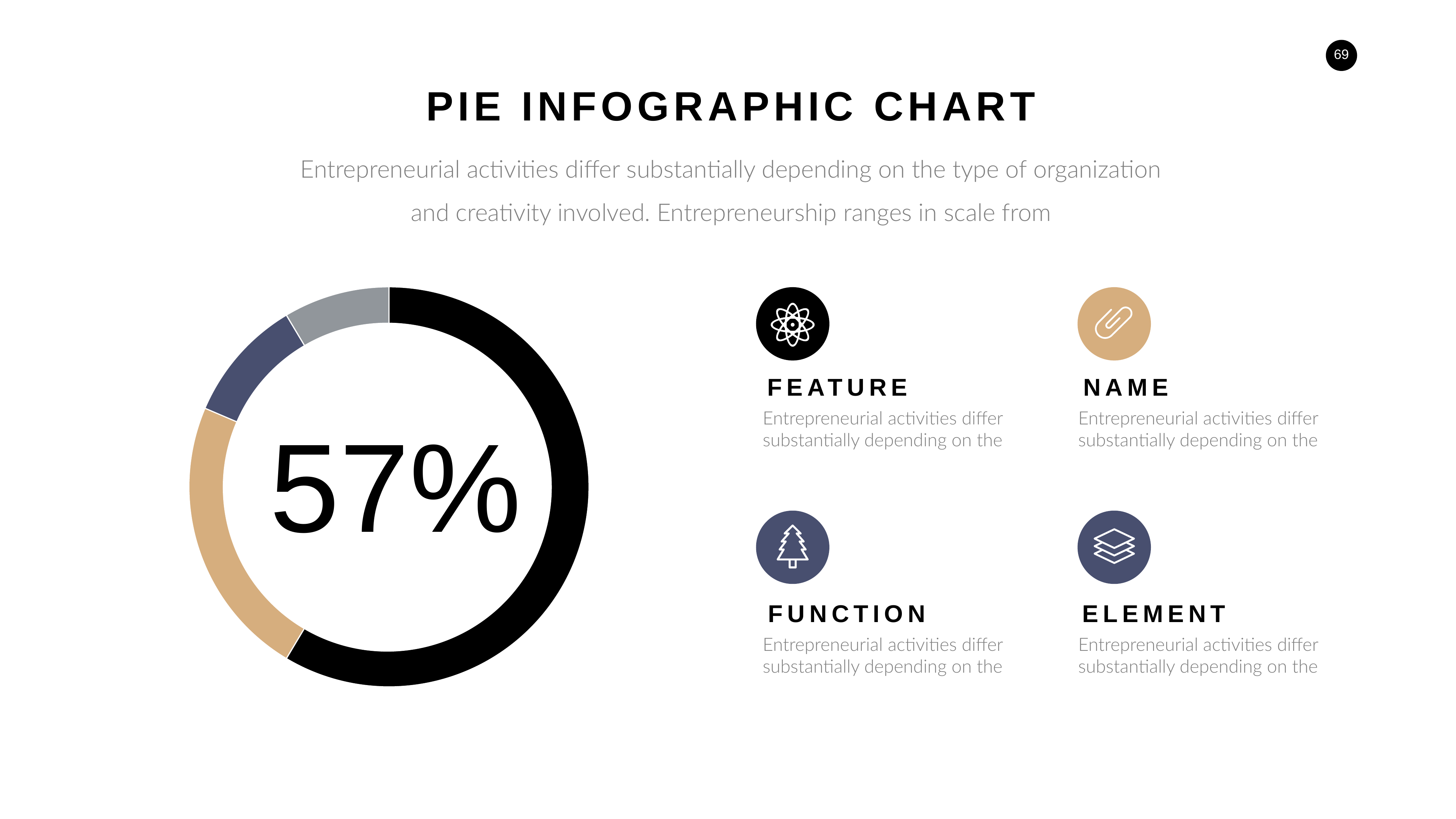

PIE INFOGRAPHIC CHART
Entrepreneurial activities differ substantially depending on the type of organization and creativity involved. Entrepreneurship ranges in scale from

### Chart

| Category | Sales |
|---|---|
| 1st Qtr | 8.2 |
| 2nd Qtr | 3.2 |
| 3rd Qtr | 1.4 |
| 4th Qtr | 1.2 |

FEATURE
NAME
57%
Entrepreneurial activities differ substantially depending on the
Entrepreneurial activities differ substantially depending on the

FUNCTION
ELEMENT
Entrepreneurial activities differ substantially depending on the
Entrepreneurial activities differ substantially depending on the